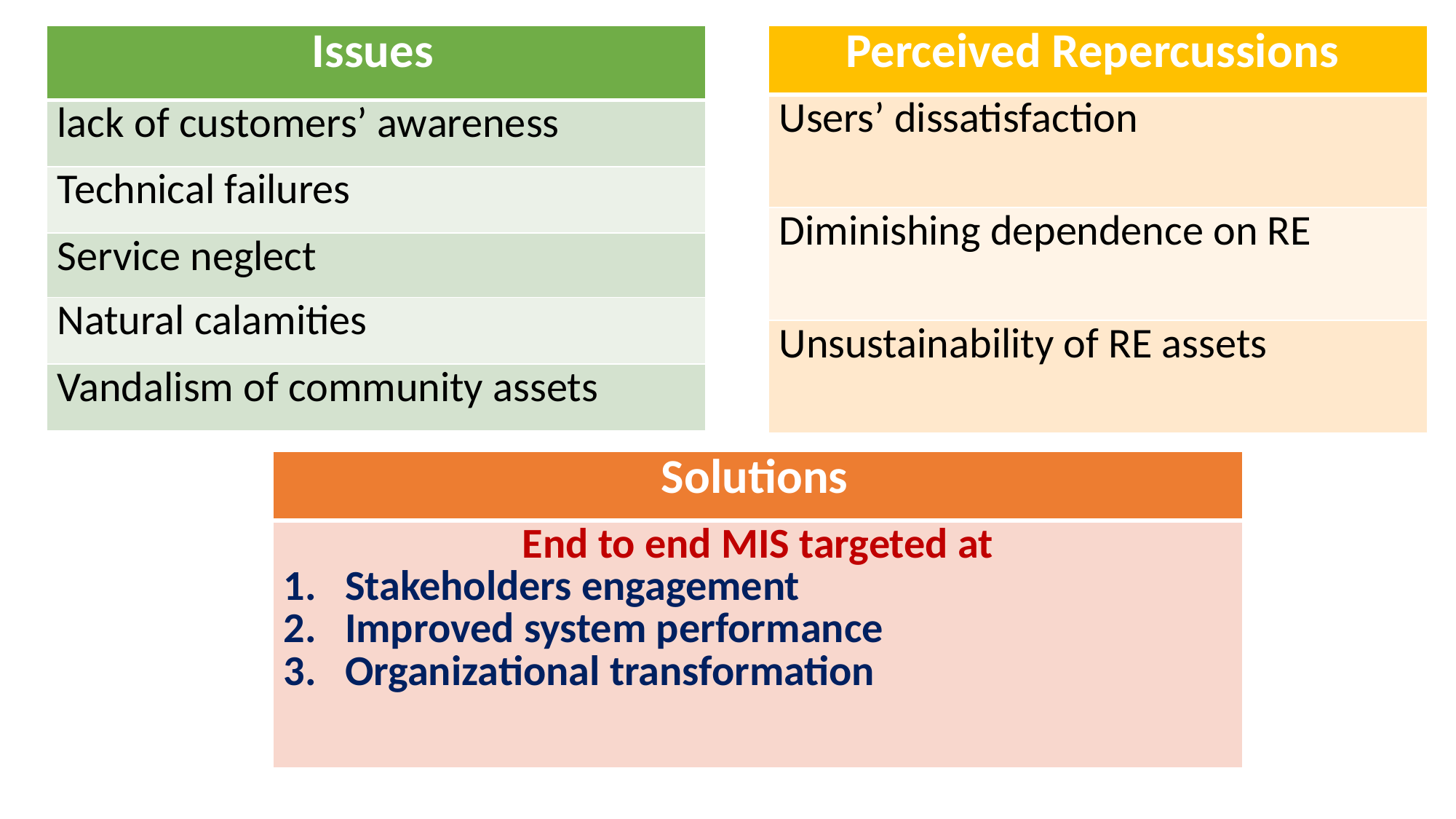

| Issues |
| --- |
| lack of customers’ awareness |
| Technical failures |
| Service neglect |
| Natural calamities |
| Vandalism of community assets |
| Perceived Repercussions |
| --- |
| Users’ dissatisfaction |
| Diminishing dependence on RE |
| Unsustainability of RE assets |

| Solutions |
| --- |
| End to end MIS targeted at Stakeholders engagement Improved system performance Organizational transformation |